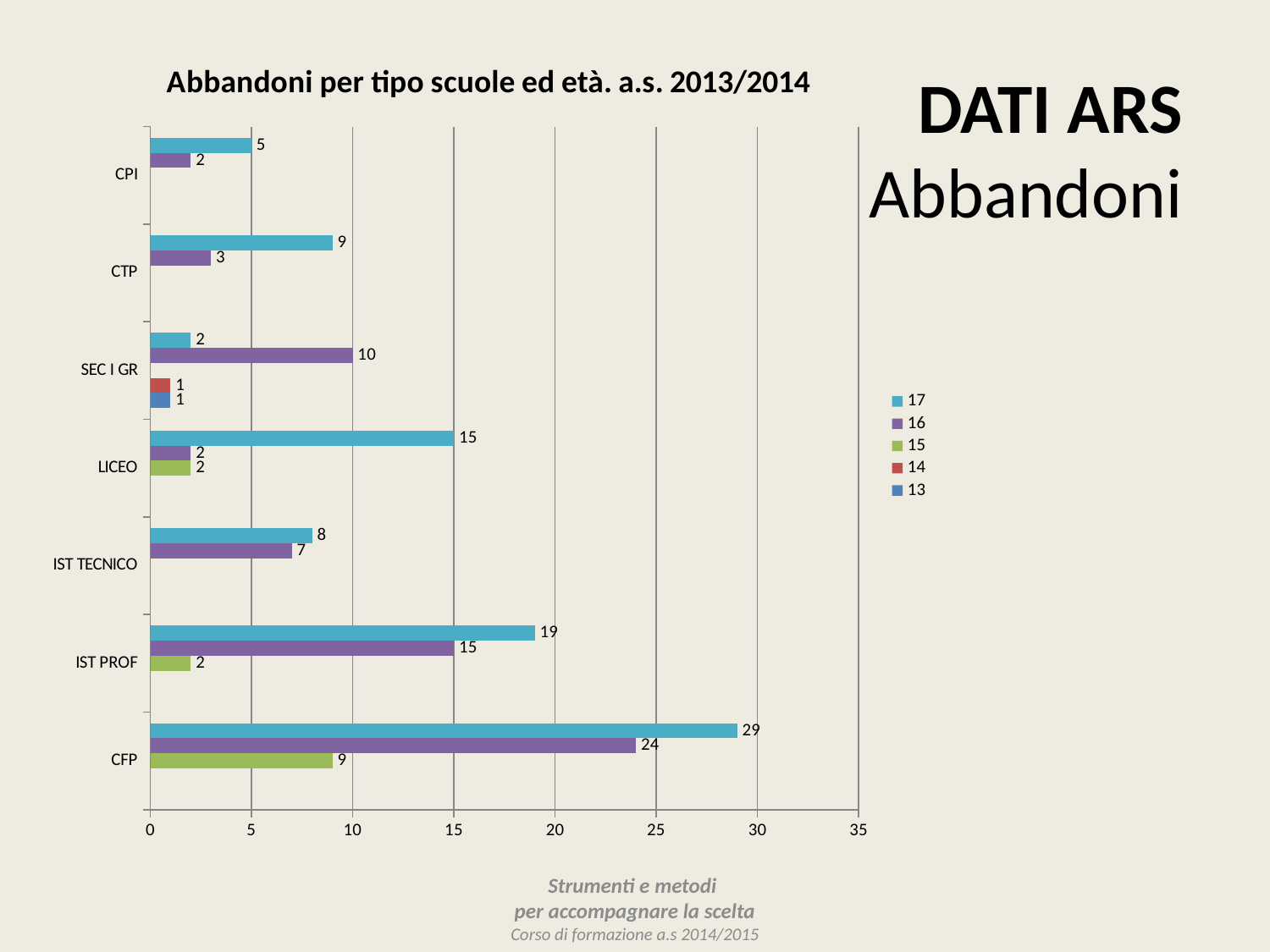

### Chart: Abbandoni per tipo scuole ed età. a.s. 2013/2014

| Category | 13 | 14 | 15 | 16 | 17 |
|---|---|---|---|---|---|
| CFP | None | None | 9.0 | 24.0 | 29.0 |
| IST PROF | None | None | 2.0 | 15.0 | 19.0 |
| IST TECNICO | None | None | None | 7.0 | 8.0 |
| LICEO | None | None | 2.0 | 2.0 | 15.0 |
| SEC I GR | 1.0 | 1.0 | None | 10.0 | 2.0 |
| CTP | None | None | None | 3.0 | 9.0 |
| CPI | None | None | None | 2.0 | 5.0 |
DATI ARS
Abbandoni

Strumenti e metodi
per accompagnare la scelta
Corso di formazione a.s 2014/2015